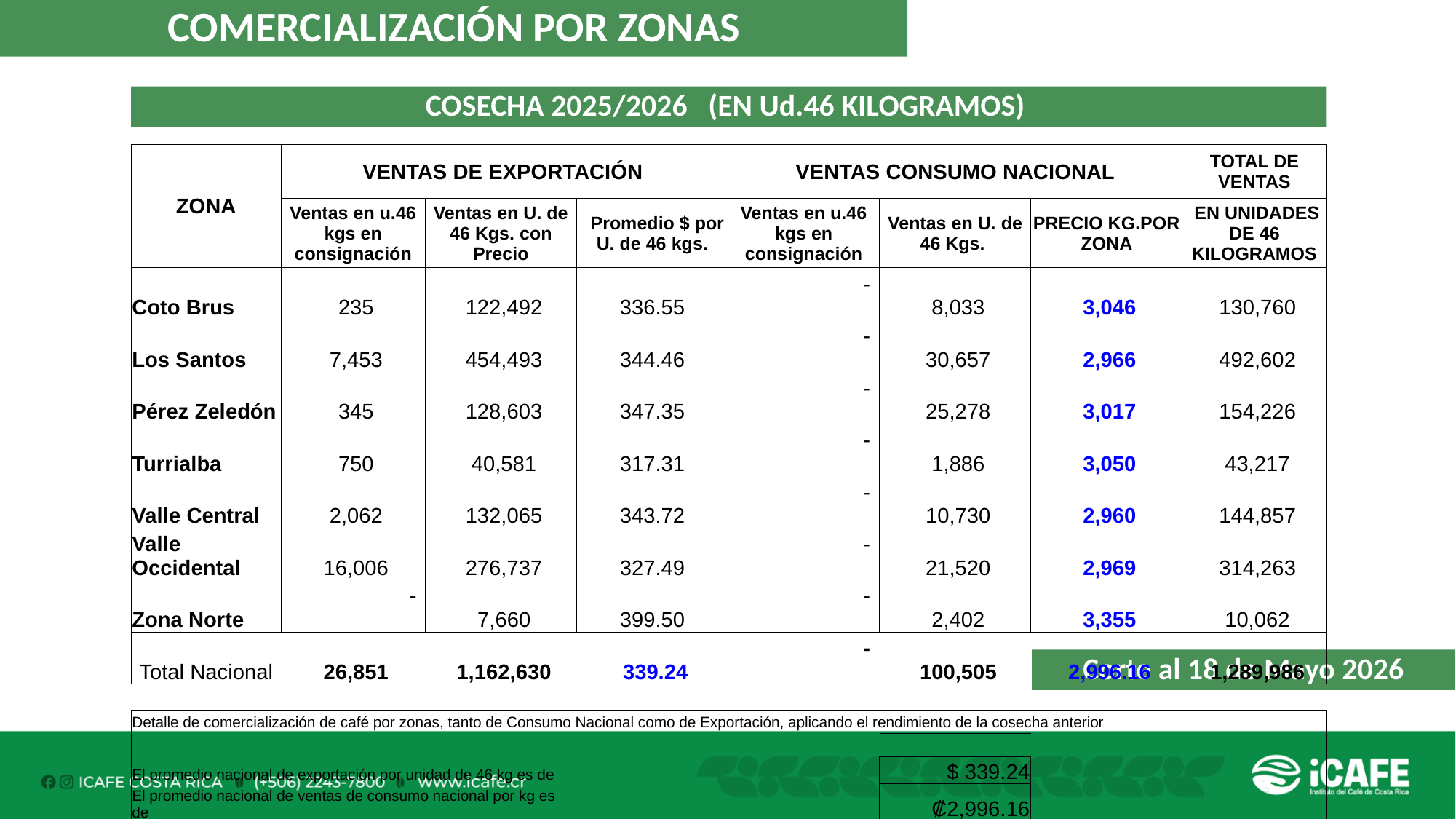

COMERCIALIZACIÓN POR ZONAS
COSECHA 2025/2026   (EN Ud.46 KILOGRAMOS)
| ZONA | VENTAS DE EXPORTACIÓN |  |  | VENTAS CONSUMO NACIONAL |  |  | TOTAL DE VENTAS |
| --- | --- | --- | --- | --- | --- | --- | --- |
|  | Ventas en u.46 kgs en consignación | Ventas en U. de 46 Kgs. con Precio | Promedio $ por U. de 46 kgs. | Ventas en u.46 kgs en consignación | Ventas en U. de 46 Kgs. | PRECIO KG.POR ZONA | EN UNIDADES DE 46 KILOGRAMOS |
| Coto Brus | 235 | 122,492 | 336.55 | - | 8,033 | 3,046 | 130,760 |
| Los Santos | 7,453 | 454,493 | 344.46 | - | 30,657 | 2,966 | 492,602 |
| Pérez Zeledón | 345 | 128,603 | 347.35 | - | 25,278 | 3,017 | 154,226 |
| Turrialba | 750 | 40,581 | 317.31 | - | 1,886 | 3,050 | 43,217 |
| Valle Central | 2,062 | 132,065 | 343.72 | - | 10,730 | 2,960 | 144,857 |
| Valle Occidental | 16,006 | 276,737 | 327.49 | - | 21,520 | 2,969 | 314,263 |
| Zona Norte | - | 7,660 | 399.50 | - | 2,402 | 3,355 | 10,062 |
| Total Nacional | 26,851 | 1,162,630 | 339.24 | - | 100,505 | 2,996.16 | 1,289,986 |
|  |  |  |  |  |  |  |  |
| Detalle de comercialización de café por zonas, tanto de Consumo Nacional como de Exportación, aplicando el rendimiento de la cosecha anterior |  |  |  |  |  |  |  |
|  |  |  |  |  |  |  |  |
| El promedio nacional de exportación por unidad de 46 kg es de |  |  |  |  | $ 339.24 |  |  |
| El promedio nacional de ventas de consumo nacional por kg es de |  |  |  |  | ₡2,996.16 |  |  |
Corte al 18 de Mayo 2026